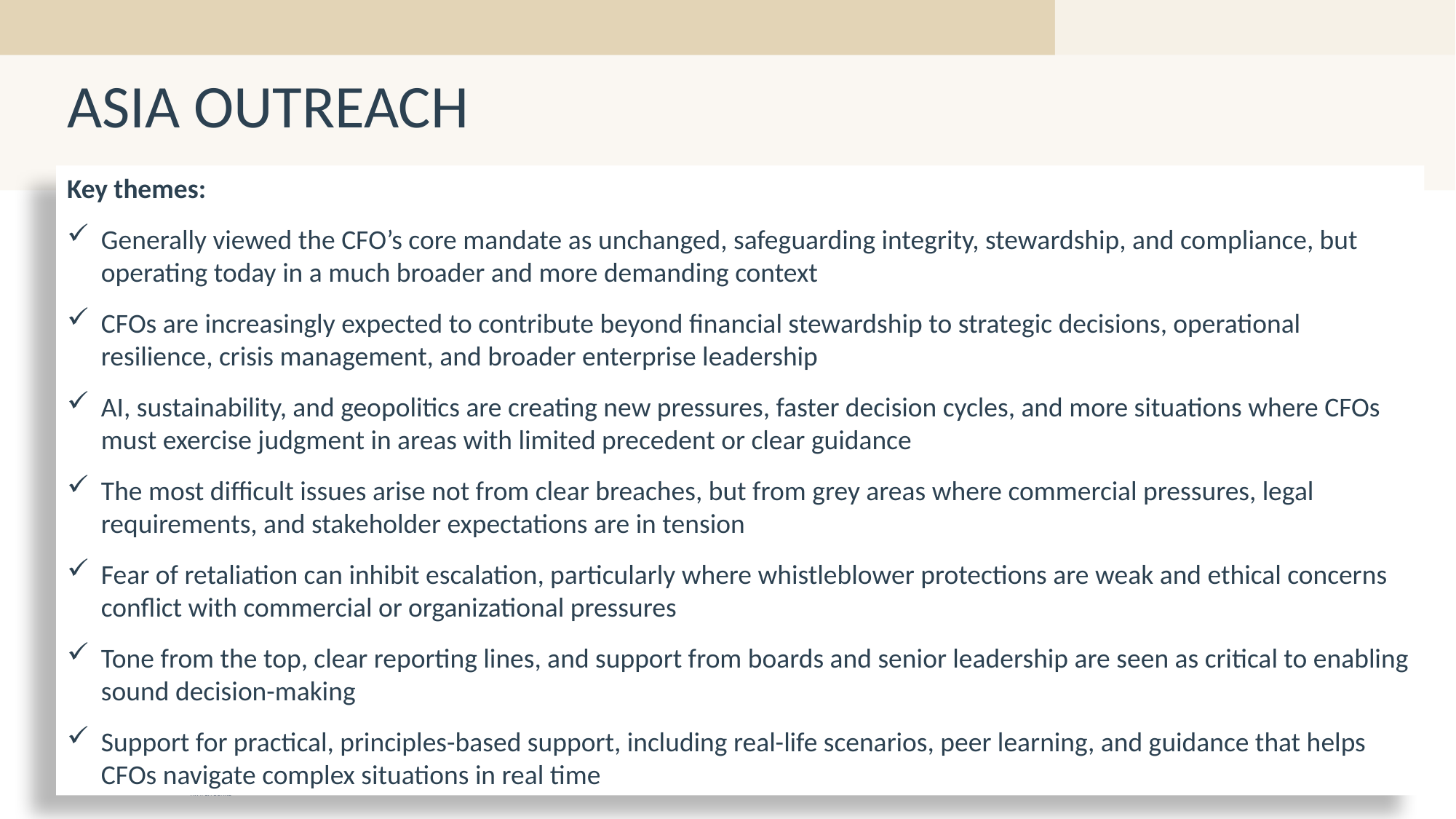

ASIA OUTREACH

Key themes:
Generally viewed the CFO’s core mandate as unchanged, safeguarding integrity, stewardship, and compliance, but operating today in a much broader and more demanding context
CFOs are increasingly expected to contribute beyond financial stewardship to strategic decisions, operational resilience, crisis management, and broader enterprise leadership
AI, sustainability, and geopolitics are creating new pressures, faster decision cycles, and more situations where CFOs must exercise judgment in areas with limited precedent or clear guidance
The most difficult issues arise not from clear breaches, but from grey areas where commercial pressures, legal requirements, and stakeholder expectations are in tension
Fear of retaliation can inhibit escalation, particularly where whistleblower protections are weak and ethical concerns conflict with commercial or organizational pressures
Tone from the top, clear reporting lines, and support from boards and senior leadership are seen as critical to enabling sound decision-making
Support for practical, principles-based support, including real-life scenarios, peer learning, and guidance that helps CFOs navigate complex situations in real time